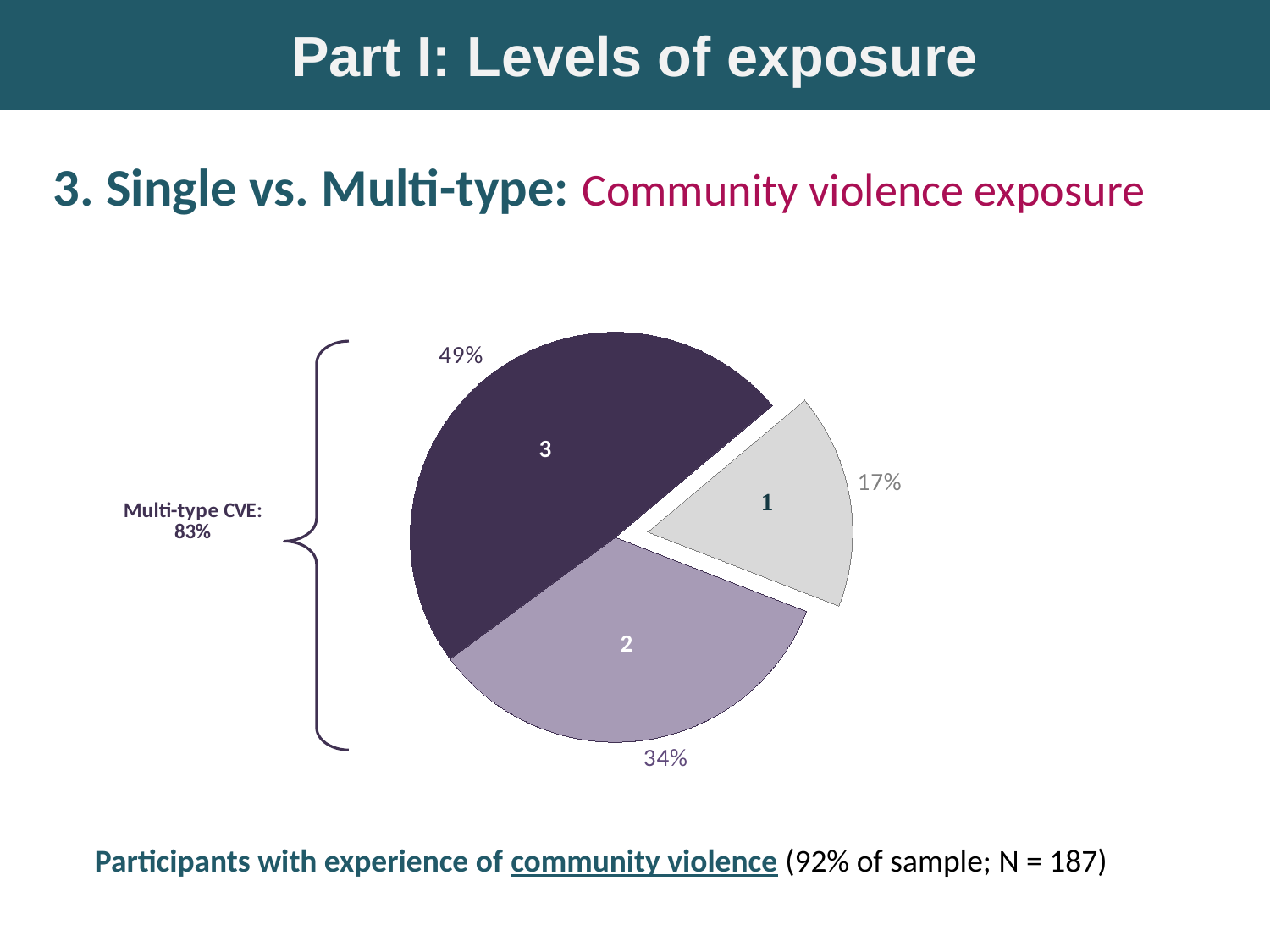

Part I: Levels of exposure
3. Single vs. Multi-type: Community violence exposure

### Chart

| Category | Kids Co (N = 98) |
|---|---|
| 1 | 17.0 |
| 2 | 34.0 |
| 3 | 49.0 |
Participants with experience of community violence (92% of sample; N = 187)